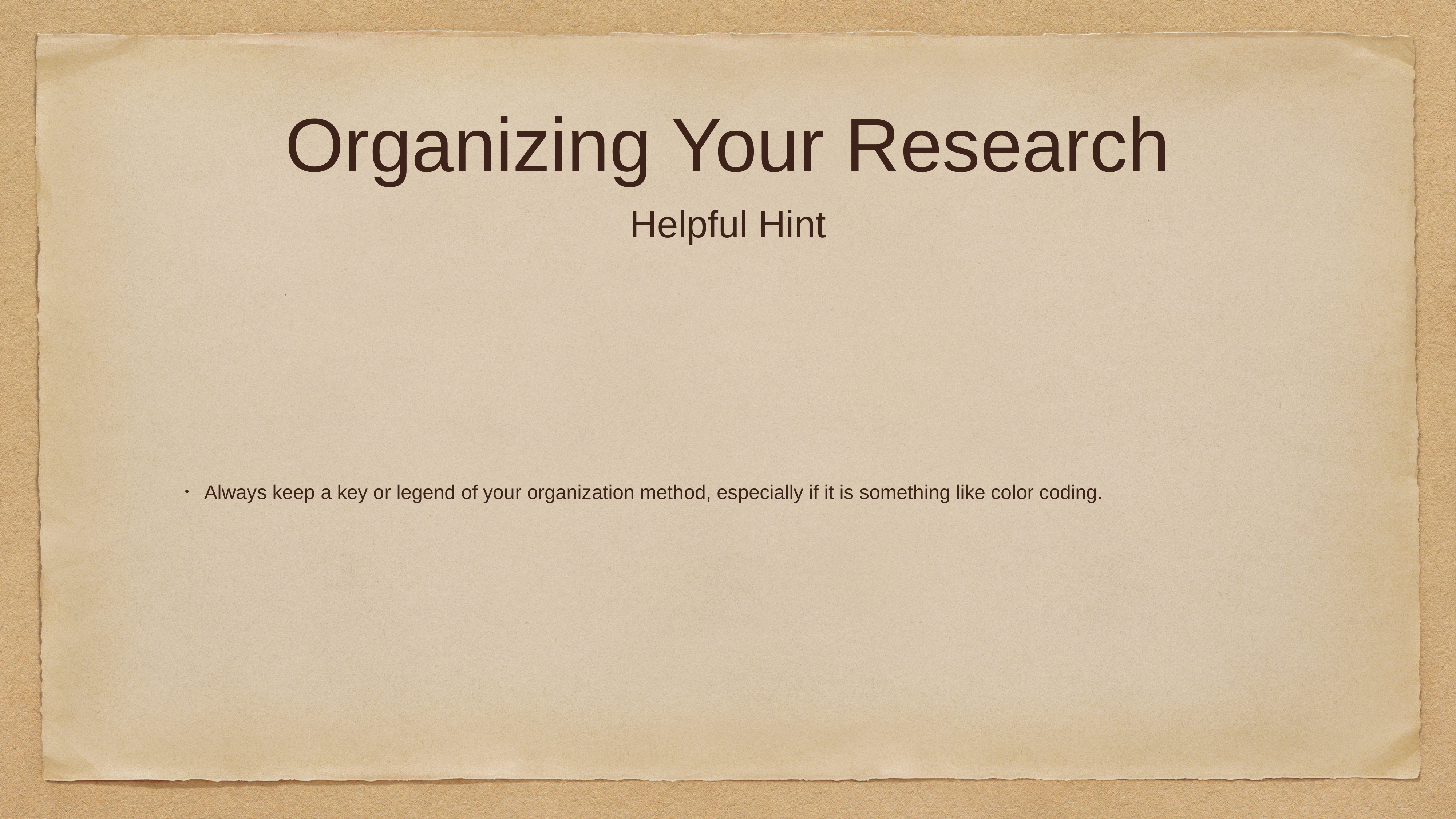

# Organizing Your Research
Helpful Hint
Always keep a key or legend of your organization method, especially if it is something like color coding.